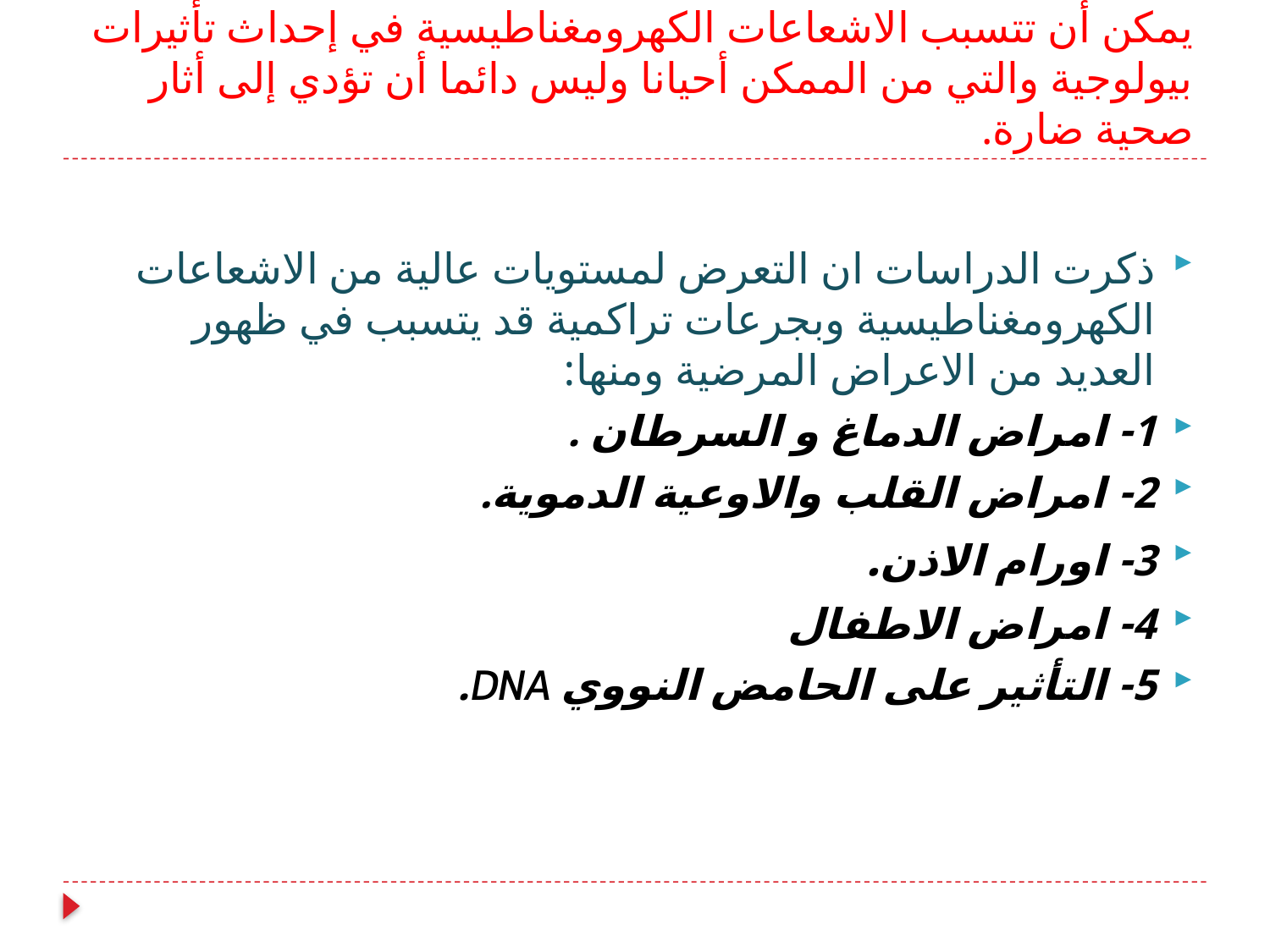

# يمكن أن تتسبب الاشعاعات الكهرومغناطيسية في إحداث تأثيرات بيولوجية والتي من الممكن أحيانا وليس دائما أن تؤدي إلى أثار صحية ضارة.

ذكرت الدراسات ان التعرض لمستويات عالية من الاشعاعات الكهرومغناطيسية وبجرعات تراكمية قد يتسبب في ظهور العديد من الاعراض المرضية ومنها:
1- امراض الدماغ و السرطان .
2- امراض القلب والاوعية الدموية.
3- اورام الاذن.
4- امراض الاطفال
5- التأثير على الحامض النووي DNA.